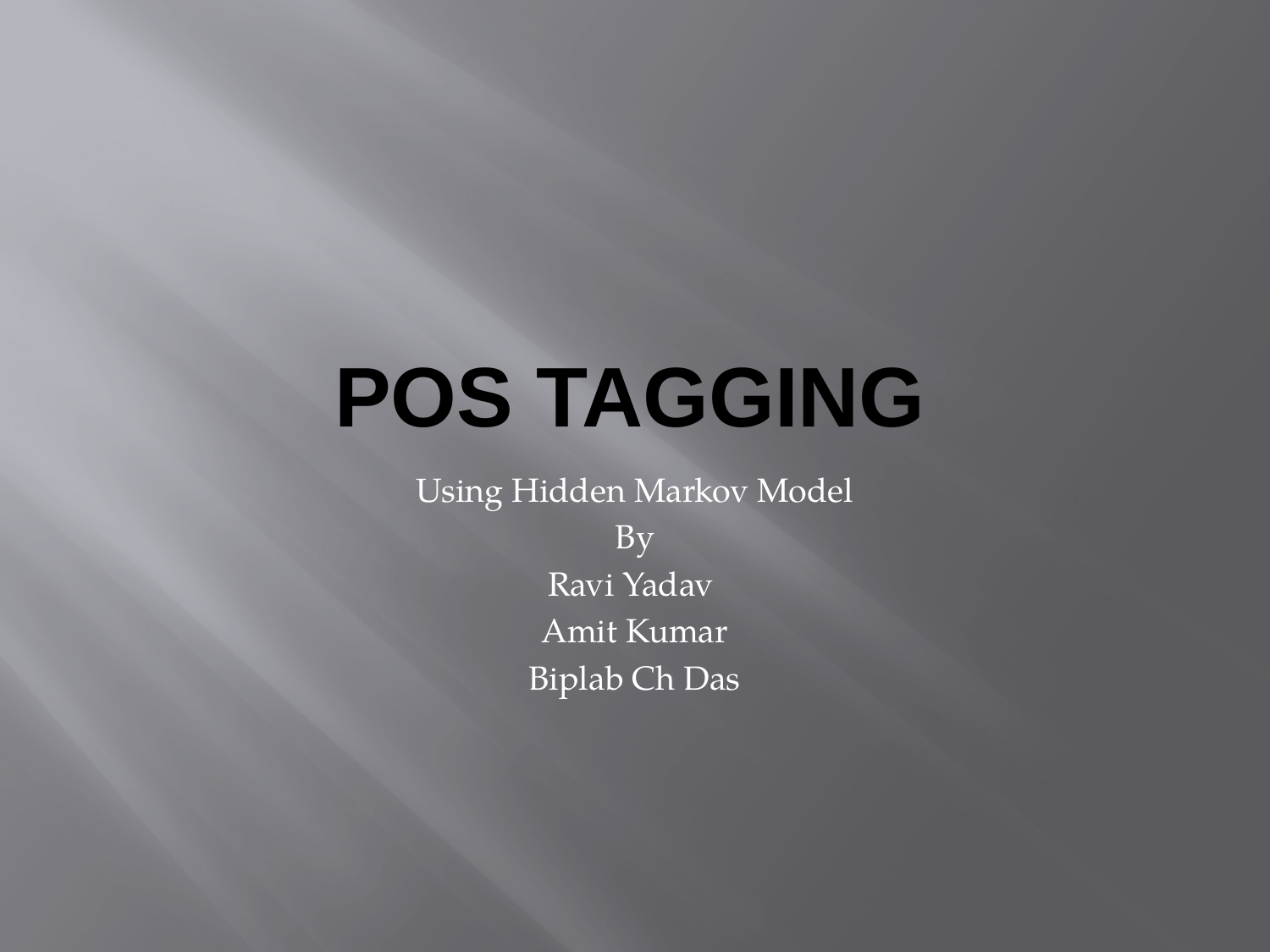

# POS Tagging
Using Hidden Markov Model
By
Ravi Yadav
Amit Kumar
Biplab Ch Das